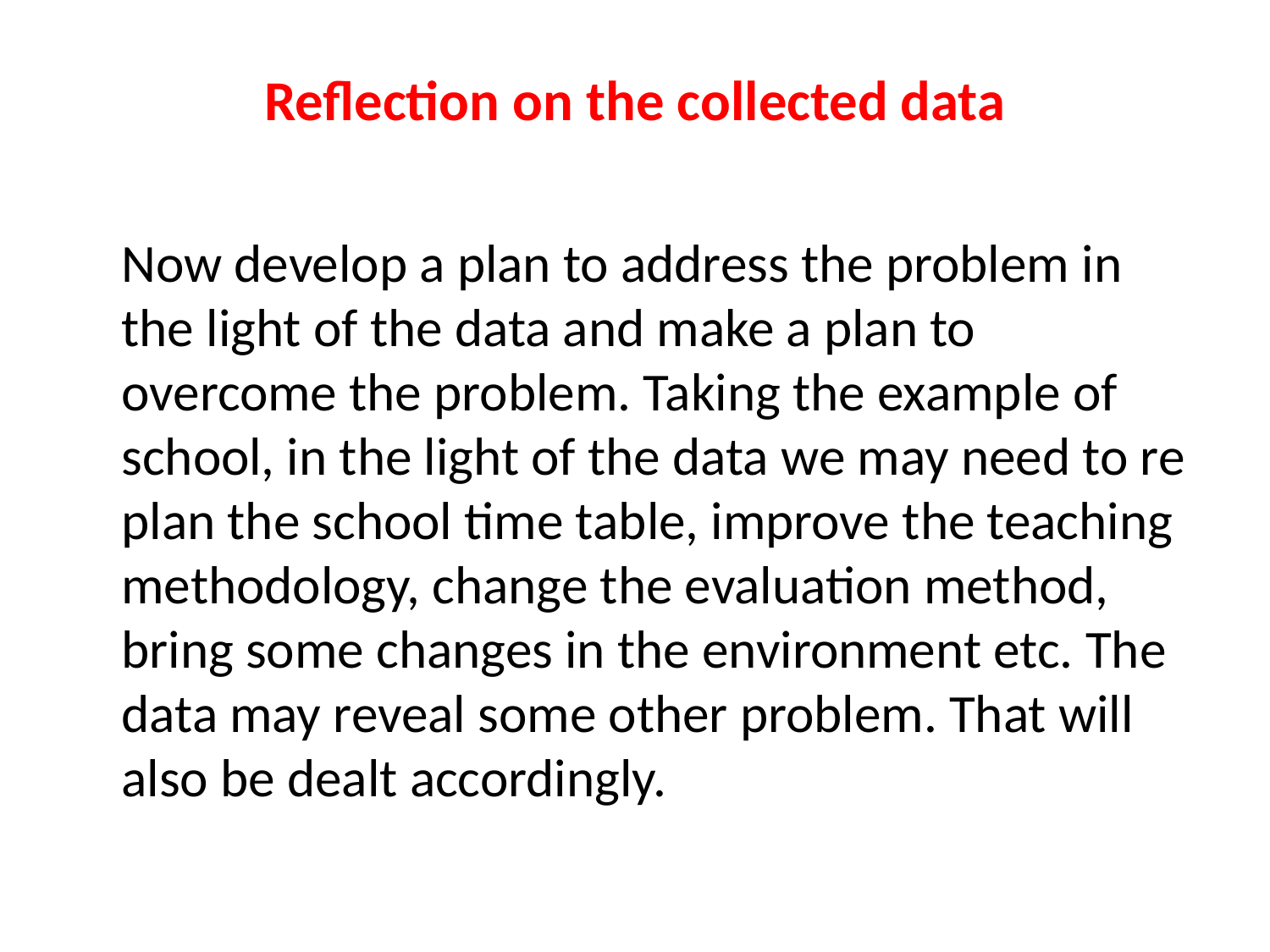

# Reflection on the collected data
	Now develop a plan to address the problem in the light of the data and make a plan to overcome the problem. Taking the example of school, in the light of the data we may need to re plan the school time table, improve the teaching methodology, change the evaluation method, bring some changes in the environment etc. The data may reveal some other problem. That will also be dealt accordingly.